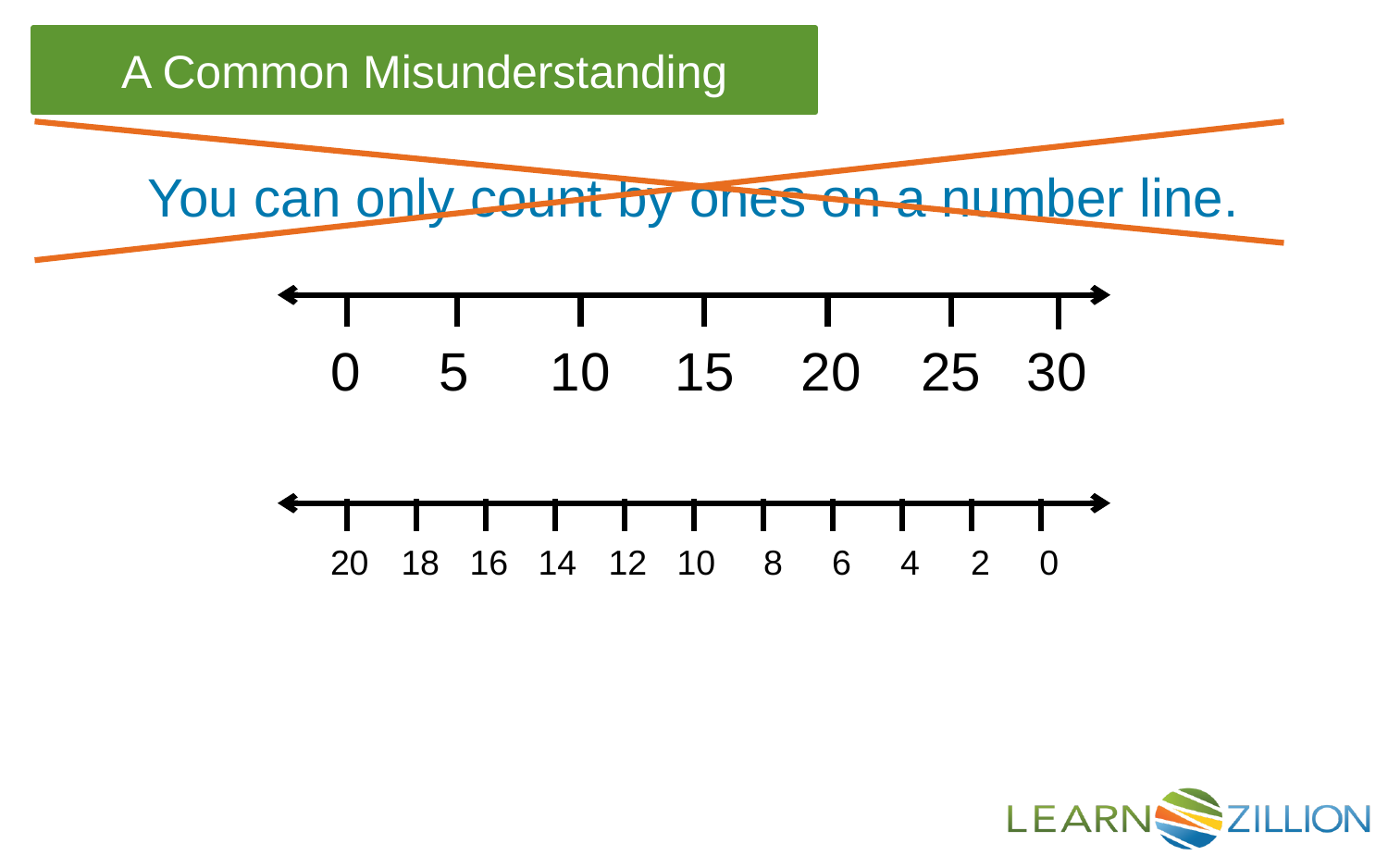

You can only count by ones on a number line.
0
5
10
15
20
25
30
20
18
16
14
12
10
8
6
4
2
0